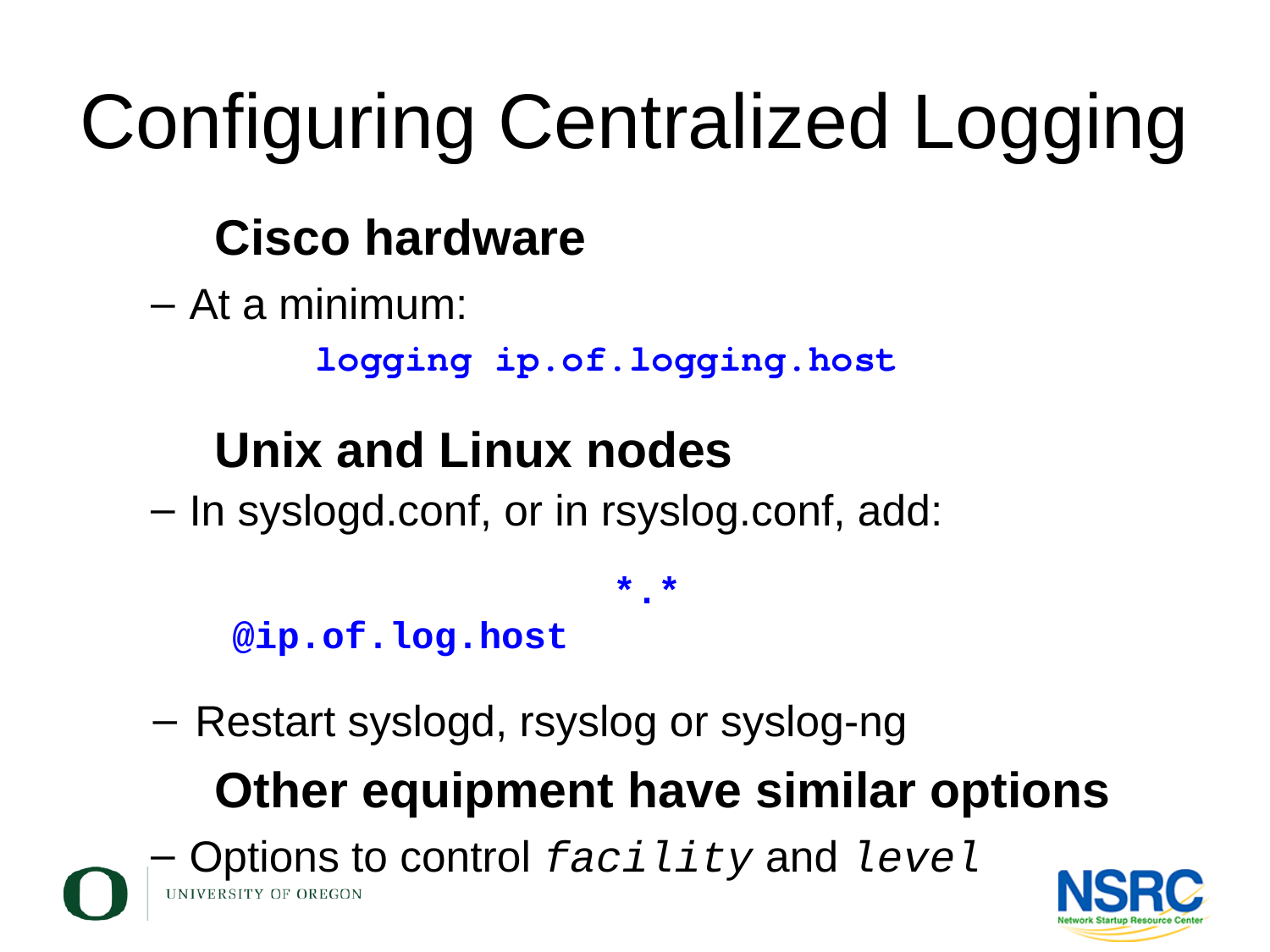

# Configuring Centralized Logging
Cisco hardware
 At a minimum:
    logging ip.of.logging.host
Unix and Linux nodes
 In syslogd.conf, or in rsyslog.conf, add:
				*.*				@ip.of.log.host
 Restart syslogd, rsyslog or syslog-ng
Other equipment have similar options
 Options to control facility and level